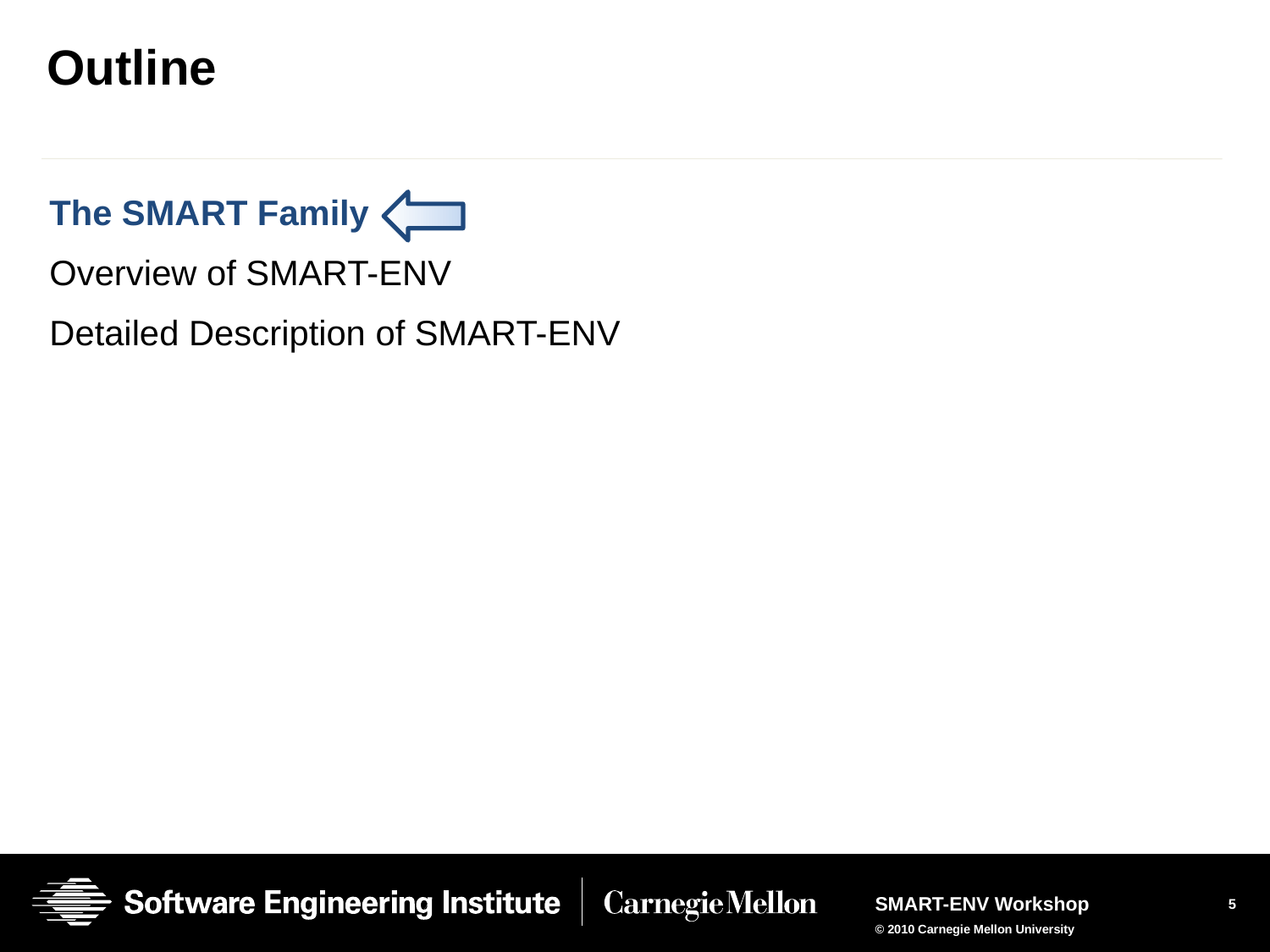

# Outline

The SMART Family
Overview of SMART-ENV
Detailed Description of SMART-ENV